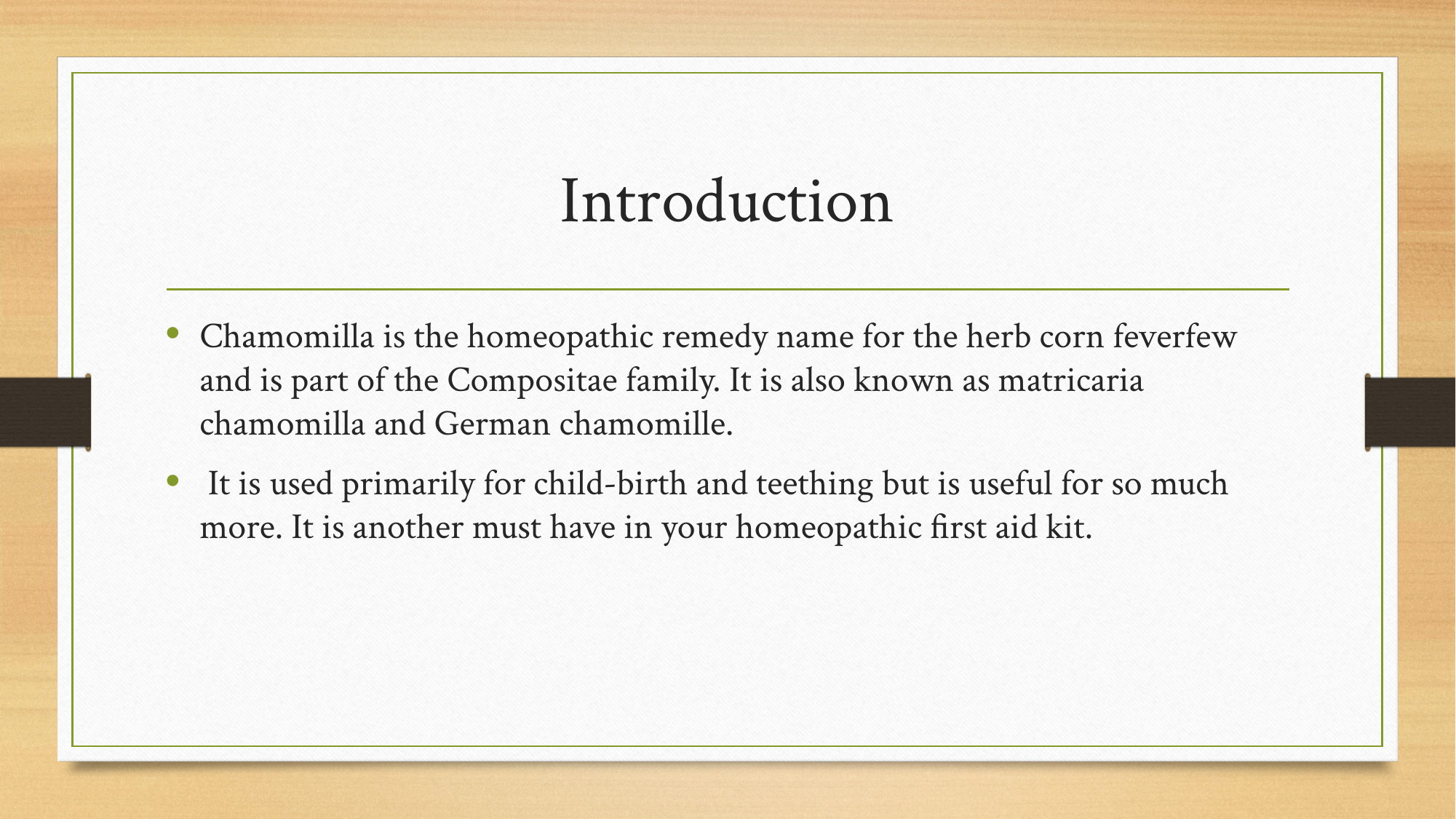

# Introduction
Chamomilla is the homeopathic remedy name for the herb corn feverfew and is part of the Compositae family. It is also known as matricaria chamomilla and German chamomille.
 It is used primarily for child-birth and teething but is useful for so much more. It is another must have in your homeopathic first aid kit.